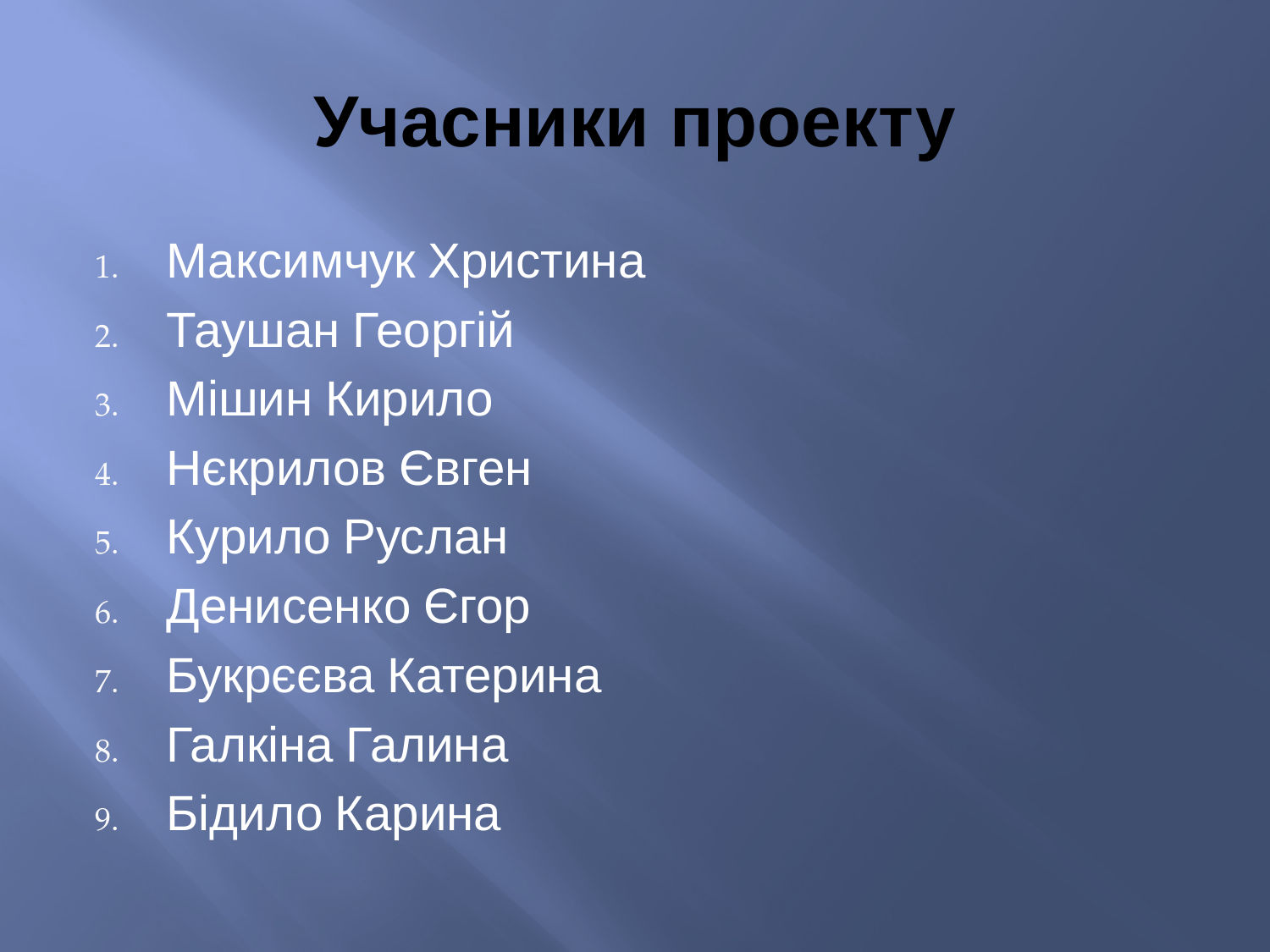

# Учасники проекту
Максимчук Христина
Таушан Георгій
Мішин Кирило
Нєкрилов Євген
Курило Руслан
Денисенко Єгор
Букрєєва Катерина
Галкіна Галина
Бідило Карина